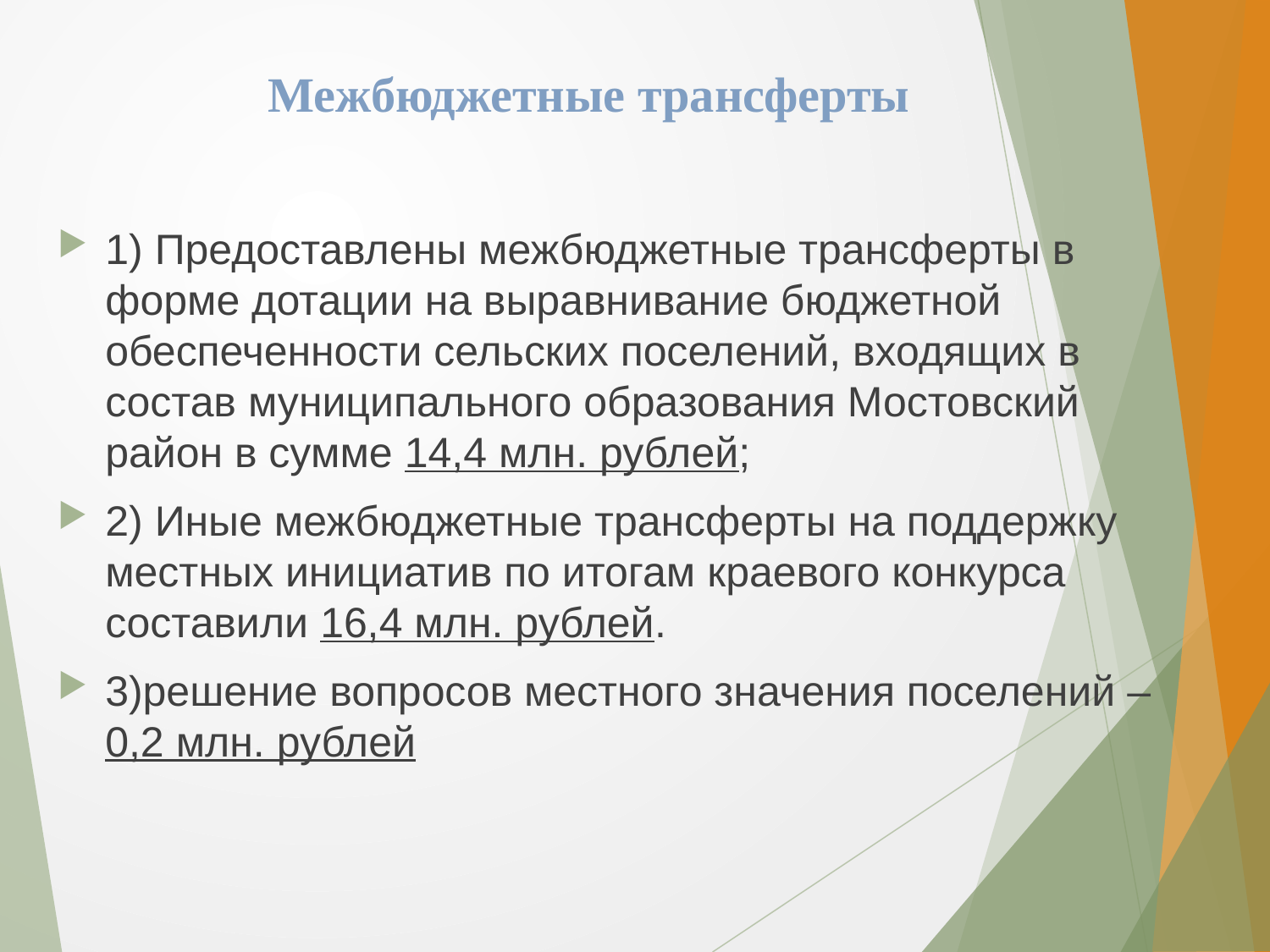

# Межбюджетные трансферты
1) Предоставлены межбюджетные трансферты в форме дотации на выравнивание бюджетной обеспеченности сельских поселений, входящих в состав муниципального образования Мостовский район в сумме 14,4 млн. рублей;
2) Иные межбюджетные трансферты на поддержку местных инициатив по итогам краевого конкурса  составили 16,4 млн. рублей.
3)решение вопросов местного значения поселений – 0,2 млн. рублей